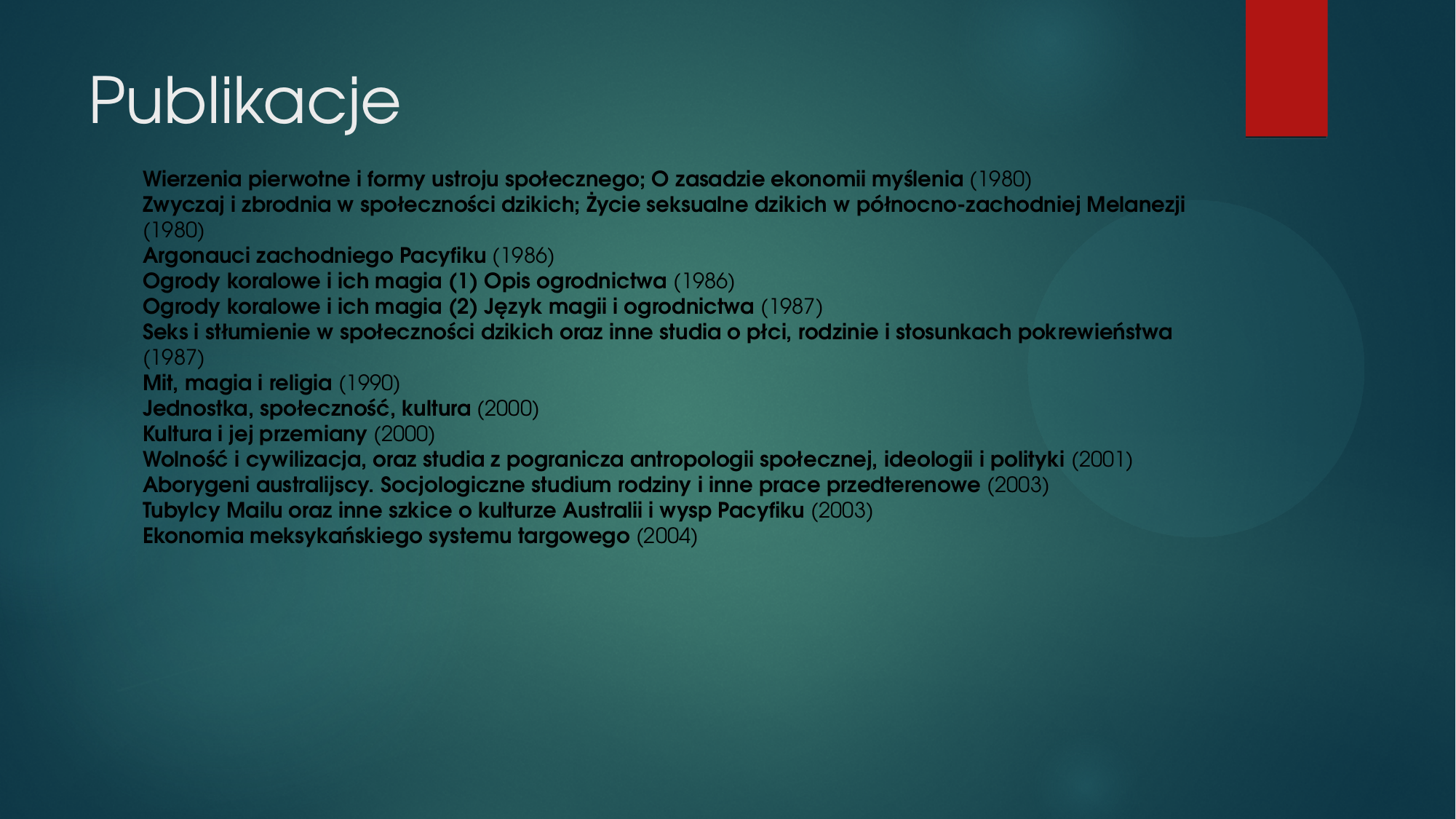

# Publikacje
Wierzenia pierwotne i formy ustroju społecznego; O zasadzie ekonomii myślenia (1980)
Zwyczaj i zbrodnia w społeczności dzikich; Życie seksualne dzikich w północno-zachodniej Melanezji (1980)
Argonauci zachodniego Pacyfiku (1986)
Ogrody koralowe i ich magia (1) Opis ogrodnictwa (1986)
Ogrody koralowe i ich magia (2) Język magii i ogrodnictwa (1987)
Seks i stłumienie w społeczności dzikich oraz inne studia o płci, rodzinie i stosunkach pokrewieństwa (1987)
Mit, magia i religia (1990)
Jednostka, społeczność, kultura (2000)
Kultura i jej przemiany (2000)
Wolność i cywilizacja, oraz studia z pogranicza antropologii społecznej, ideologii i polityki (2001)
Aborygeni australijscy. Socjologiczne studium rodziny i inne prace przedterenowe (2003)
Tubylcy Mailu oraz inne szkice o kulturze Australii i wysp Pacyfiku (2003)
Ekonomia meksykańskiego systemu targowego (2004)